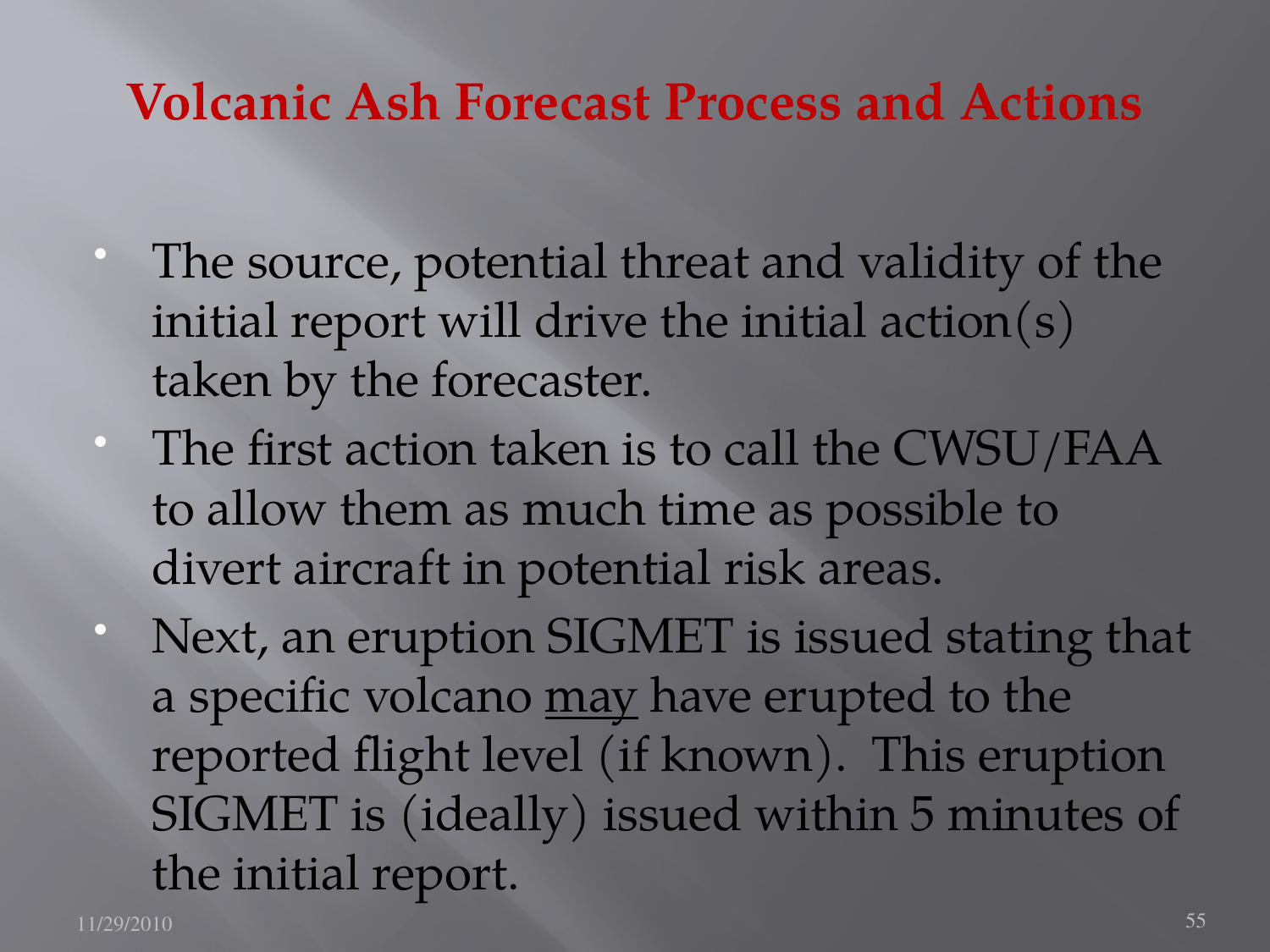

# Volcanic Ash Forecast Process and Actions
The source, potential threat and validity of the initial report will drive the initial action(s) taken by the forecaster.
The first action taken is to call the CWSU/FAA to allow them as much time as possible to divert aircraft in potential risk areas.
Next, an eruption SIGMET is issued stating that a specific volcano may have erupted to the reported flight level (if known).  This eruption SIGMET is (ideally) issued within 5 minutes of the initial report.

11/29/2010
55